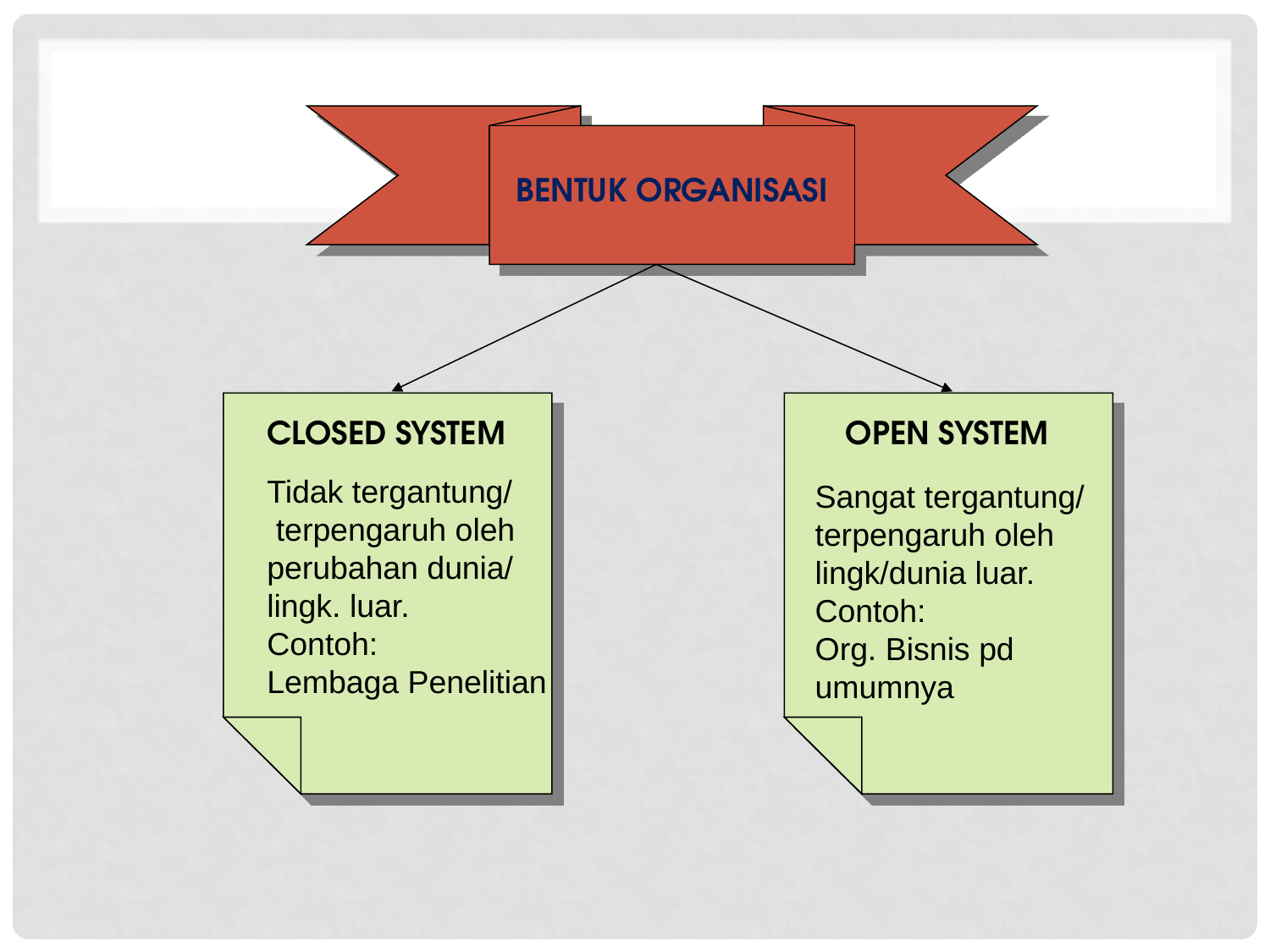

#

BENTUK ORGANISASI

CLOSED SYSTEM
OPEN SYSTEM
Tidak tergantung/
 terpengaruh oleh
perubahan dunia/
lingk. luar.
Contoh:
Lembaga Penelitian
Sangat tergantung/
terpengaruh oleh
lingk/dunia luar.
Contoh:
Org. Bisnis pd
umumnya